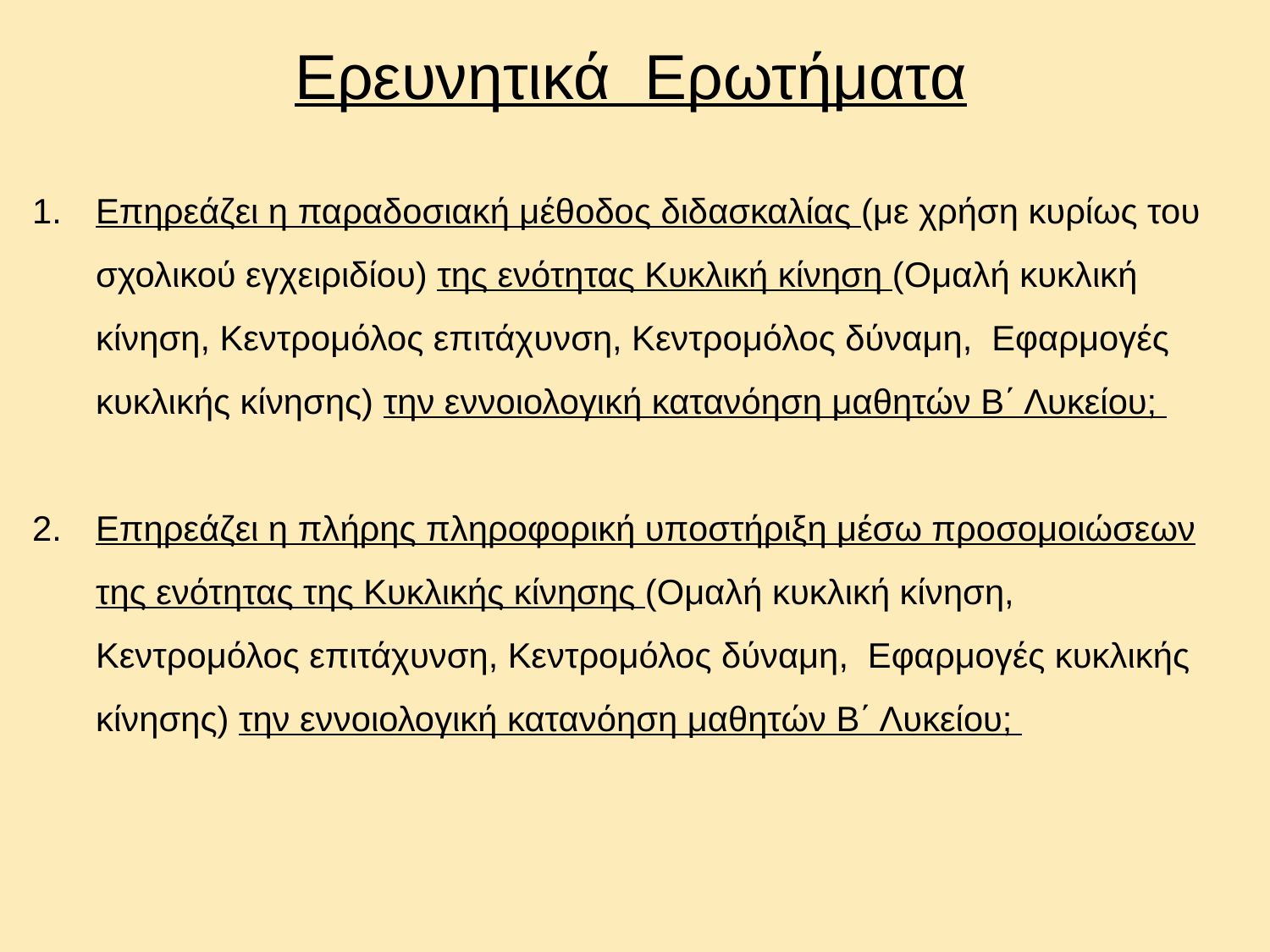

Ερευνητικά  Ερωτήματα

Επηρεάζει η παραδοσιακή μέθοδος διδασκαλίας (με χρήση κυρίως του σχολικού εγχειριδίου) της ενότητας Κυκλική κίνηση (Ομαλή κυκλική κίνηση, Κεντρομόλος επιτάχυνση, Κεντρομόλος δύναμη,  Εφαρμογές κυκλικής κίνησης) την εννοιολογική κατανόηση μαθητών Β΄ Λυκείου;

Επηρεάζει η πλήρης πληροφορική υποστήριξη μέσω προσομοιώσεων της ενότητας της Κυκλικής κίνησης (Ομαλή κυκλική κίνηση, Κεντρομόλος επιτάχυνση, Κεντρομόλος δύναμη,  Εφαρμογές κυκλικής κίνησης) την εννοιολογική κατανόηση μαθητών Β΄ Λυκείου;